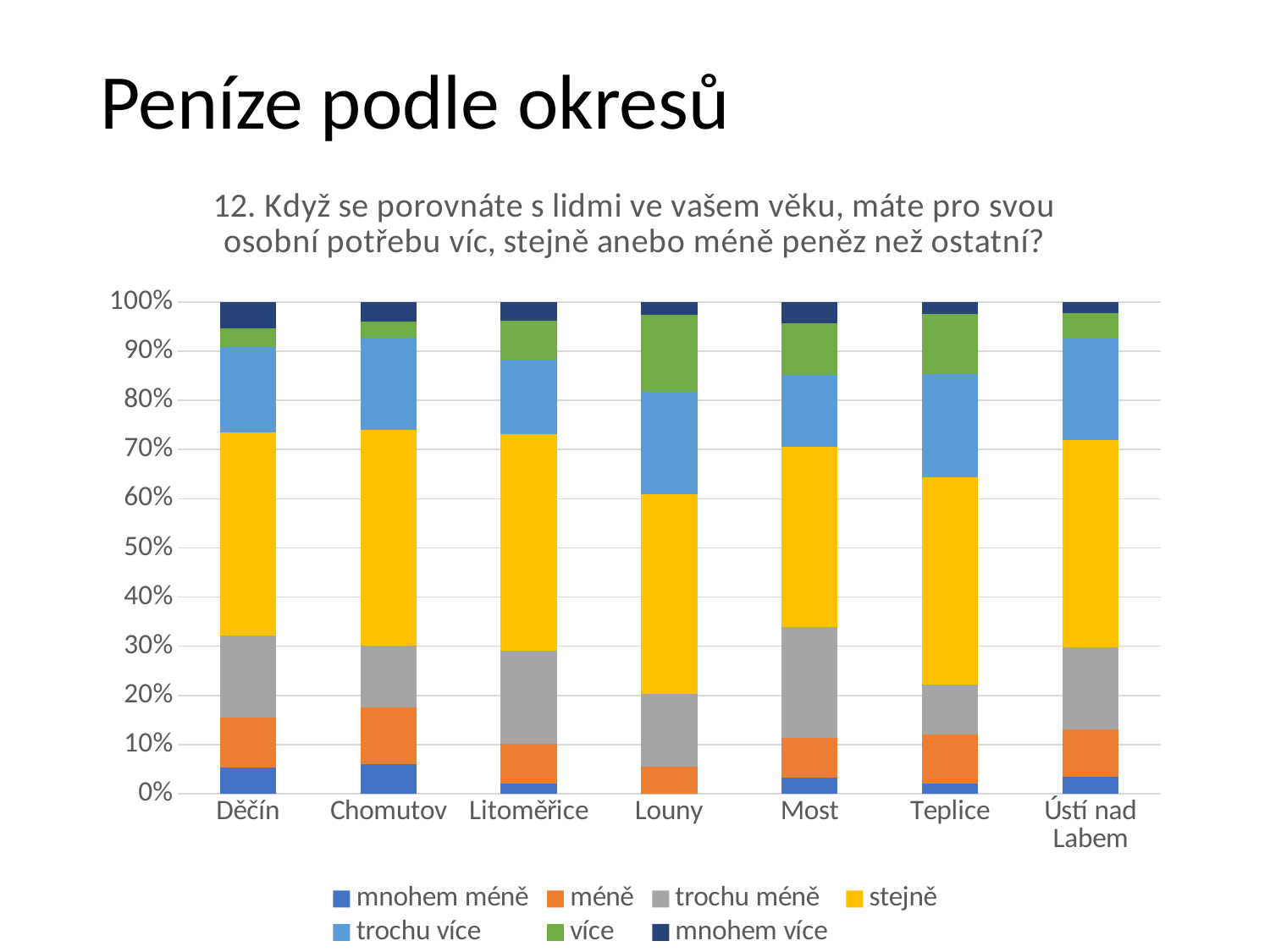

# Peníze podle okresů

### Chart:

| Category | mnohem méně | méně | trochu méně | stejně | trochu více | více | mnohem více |
|---|---|---|---|---|---|---|---|
| Děčín | 0.05274495272767962 | 0.10154858971100883 | 0.16687883947868984 | 0.4136701668515942 | 0.17465660738334277 | 0.037755891120004055 | 0.05274495272767962 |
| Chomutov | 0.05936278808586885 | 0.1166920823727314 | 0.12593563803893715 | 0.4383831331106848 | 0.18674319121593327 | 0.03338029715762104 | 0.039502870018223835 |
| Litoměřice | 0.020808049069596 | 0.08135005950723041 | 0.1893915439933426 | 0.4395250048046986 | 0.15253003818501248 | 0.07895335159360774 | 0.037441952846512985 |
| Louny | 0.0 | 0.05512975617228722 | 0.14872461111752255 | 0.40555709680715973 | 0.20812998033122412 | 0.1557721395403743 | 0.026686416031429933 |
| Most | 0.033307563685097984 | 0.0805855399626541 | 0.22523525311965722 | 0.3659563059685651 | 0.14614359472813152 | 0.10564904488996932 | 0.04312269764592523 |
| Teplice | 0.021065852861421253 | 0.09947371704197278 | 0.10061659190888063 | 0.42200838734106677 | 0.21020698385994627 | 0.12206340305927121 | 0.02456506392744195 |
| Ústí nad Labem | 0.035094769422471916 | 0.09576831119412407 | 0.16632092926946554 | 0.4226122848294491 | 0.20648185833269675 | 0.05203846193985604 | 0.02168338501193521 |